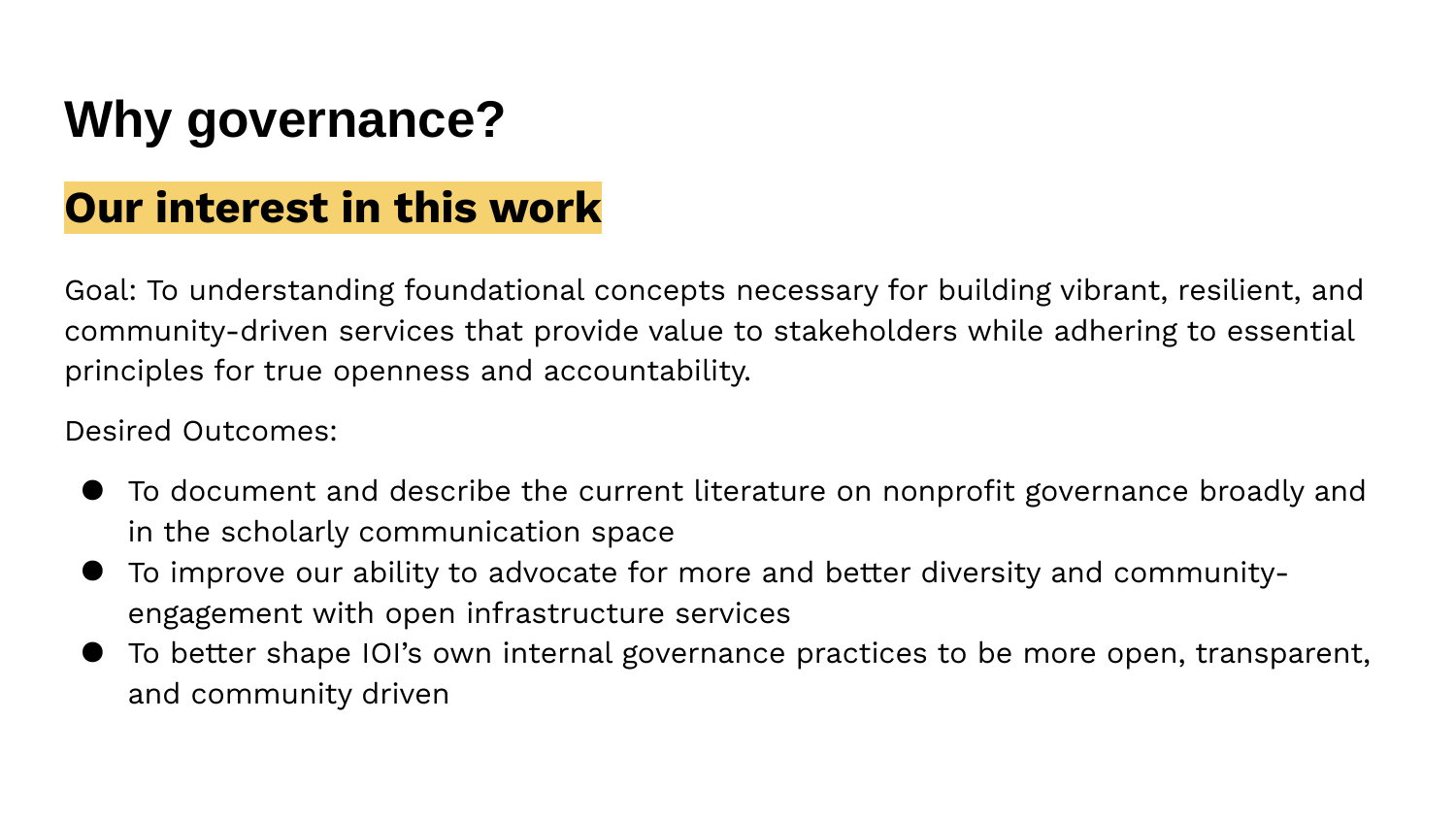

# Why governance?
Our interest in this work
Goal: To understanding foundational concepts necessary for building vibrant, resilient, and community-driven services that provide value to stakeholders while adhering to essential principles for true openness and accountability.
Desired Outcomes:
To document and describe the current literature on nonprofit governance broadly and in the scholarly communication space
To improve our ability to advocate for more and better diversity and community-engagement with open infrastructure services
To better shape IOI’s own internal governance practices to be more open, transparent, and community driven